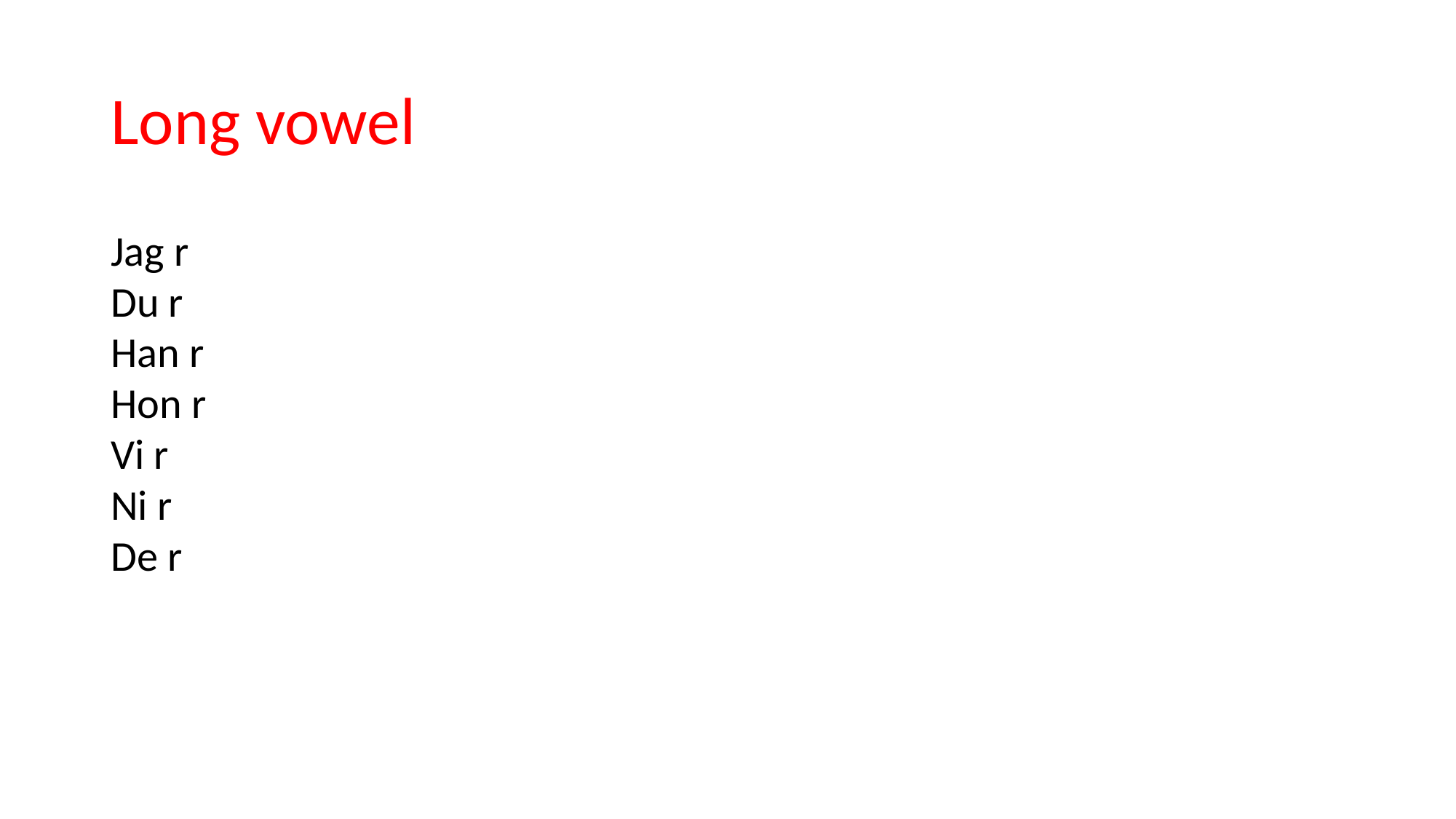

# Long vowel
Jag r
Du r
Han r
Hon r
Vi r
Ni r
De r